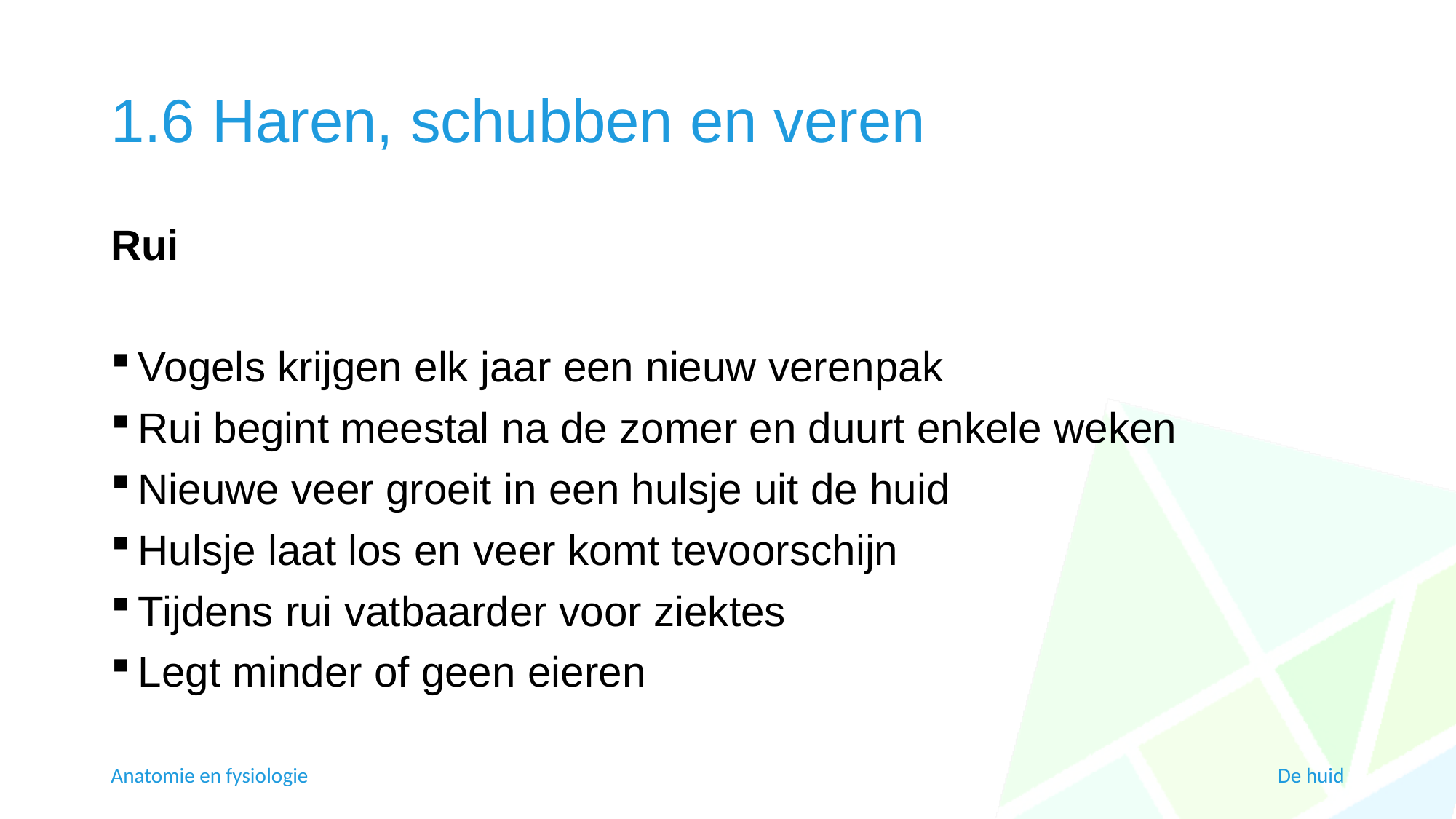

# 1.6 Haren, schubben en veren
Rui

Vogels krijgen elk jaar een nieuw verenpak
Rui begint meestal na de zomer en duurt enkele weken
Nieuwe veer groeit in een hulsje uit de huid
Hulsje laat los en veer komt tevoorschijn
Tijdens rui vatbaarder voor ziektes
Legt minder of geen eieren

Anatomie en fysiologie
De huid